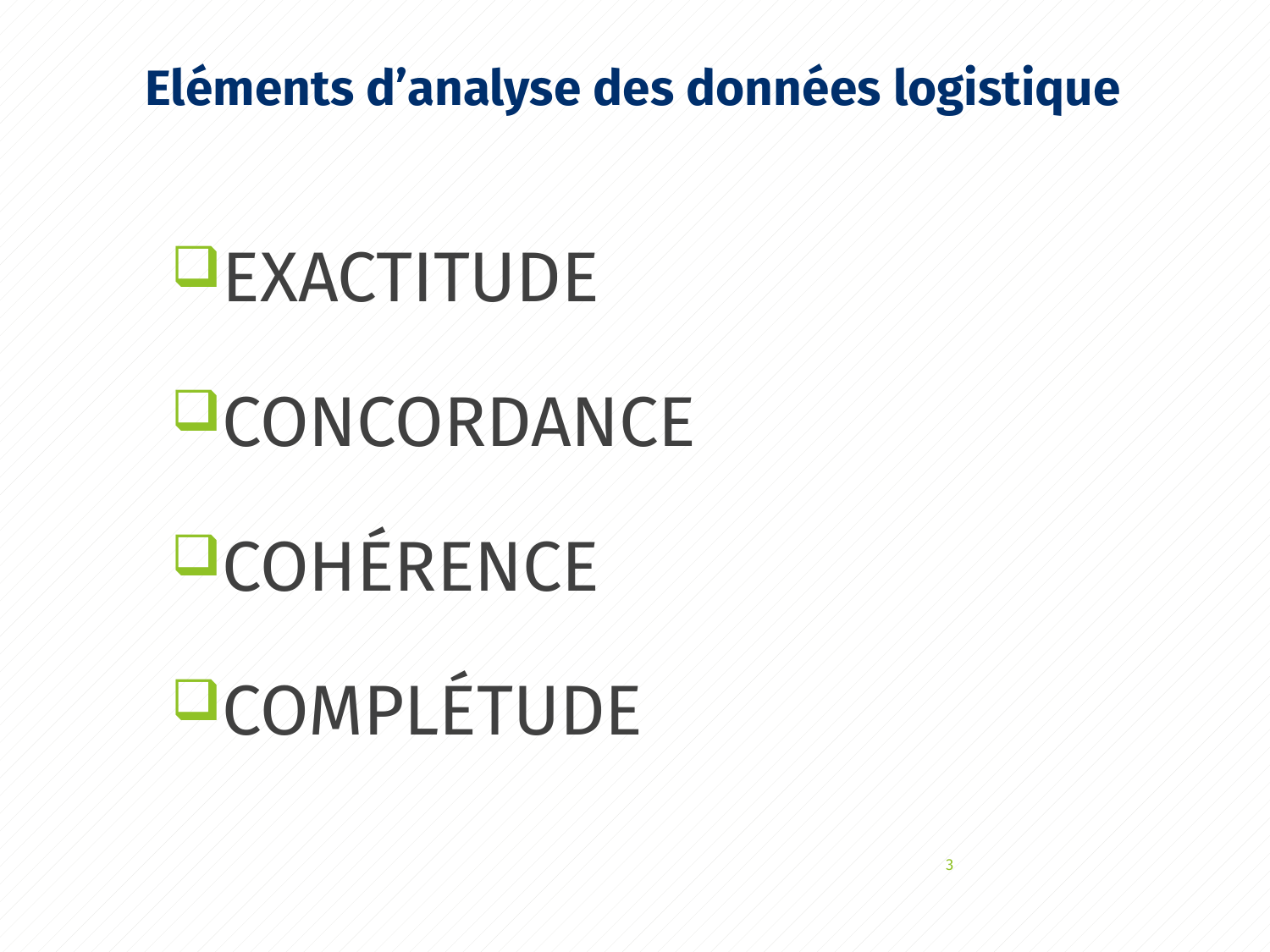

# Eléments d’analyse des données logistique
EXACTITUDE
CONCORDANCE
COHÉRENCE
COMPLÉTUDE
3